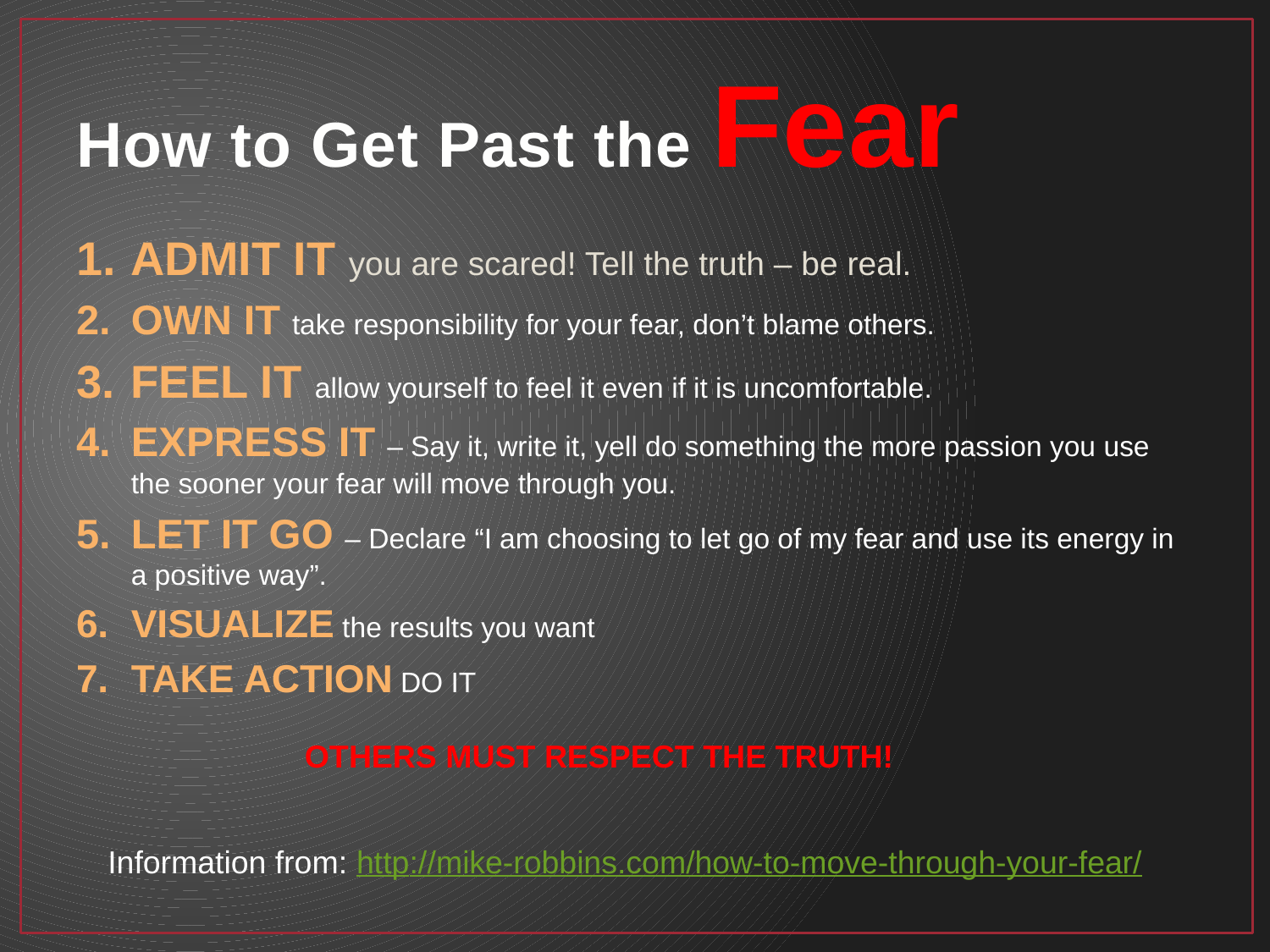

# How to Get Past the Fear
ADMIT IT you are scared! Tell the truth – be real.
OWN IT take responsibility for your fear, don’t blame others.
FEEL IT allow yourself to feel it even if it is uncomfortable.
EXPRESS IT – Say it, write it, yell do something the more passion you use the sooner your fear will move through you.
LET IT GO – Declare “I am choosing to let go of my fear and use its energy in a positive way”.
VISUALIZE the results you want
TAKE ACTION DO IT

OTHERS MUST RESPECT THE TRUTH!

Information from: http://mike-robbins.com/how-to-move-through-your-fear/